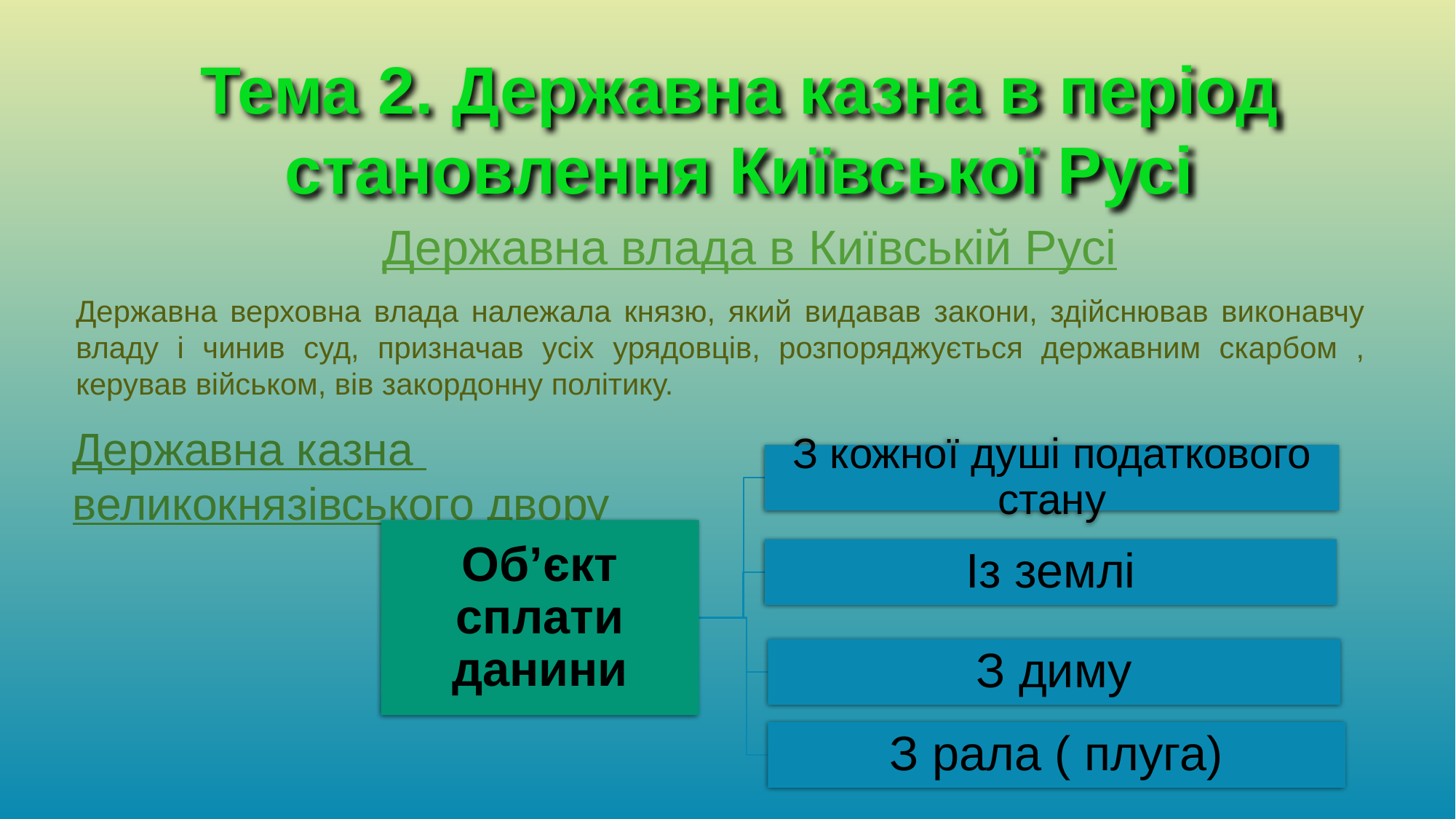

Тема 2. Державна казна в період становлення Київської Русі
# Державна влада в Київській Русі
Державна верховна влада належала князю, який видавав закони, здійснював виконавчу владу і чинив суд, призначав усіх урядовців, розпоряджується державним скарбом , керував військом, вів закордонну політику.
Державна казна
великокнязівського двору
Об’єкт сплати данини
З кожної душі податкового стану
Із землі
З диму
З рала ( плуга)